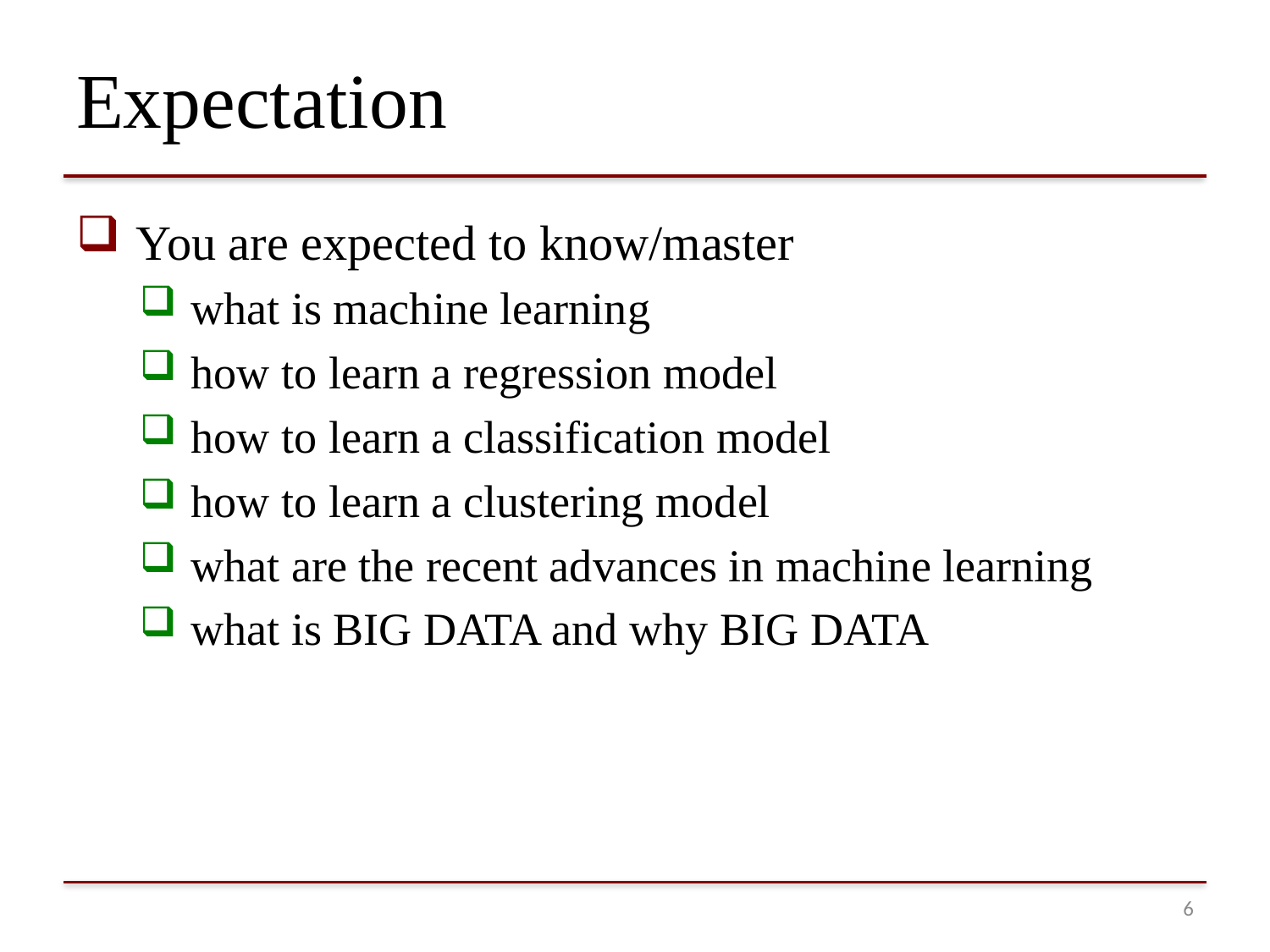

# Expectation
 You are expected to know/master
 what is machine learning
 how to learn a regression model
 how to learn a classification model
 how to learn a clustering model
 what are the recent advances in machine learning
 what is BIG DATA and why BIG DATA
6